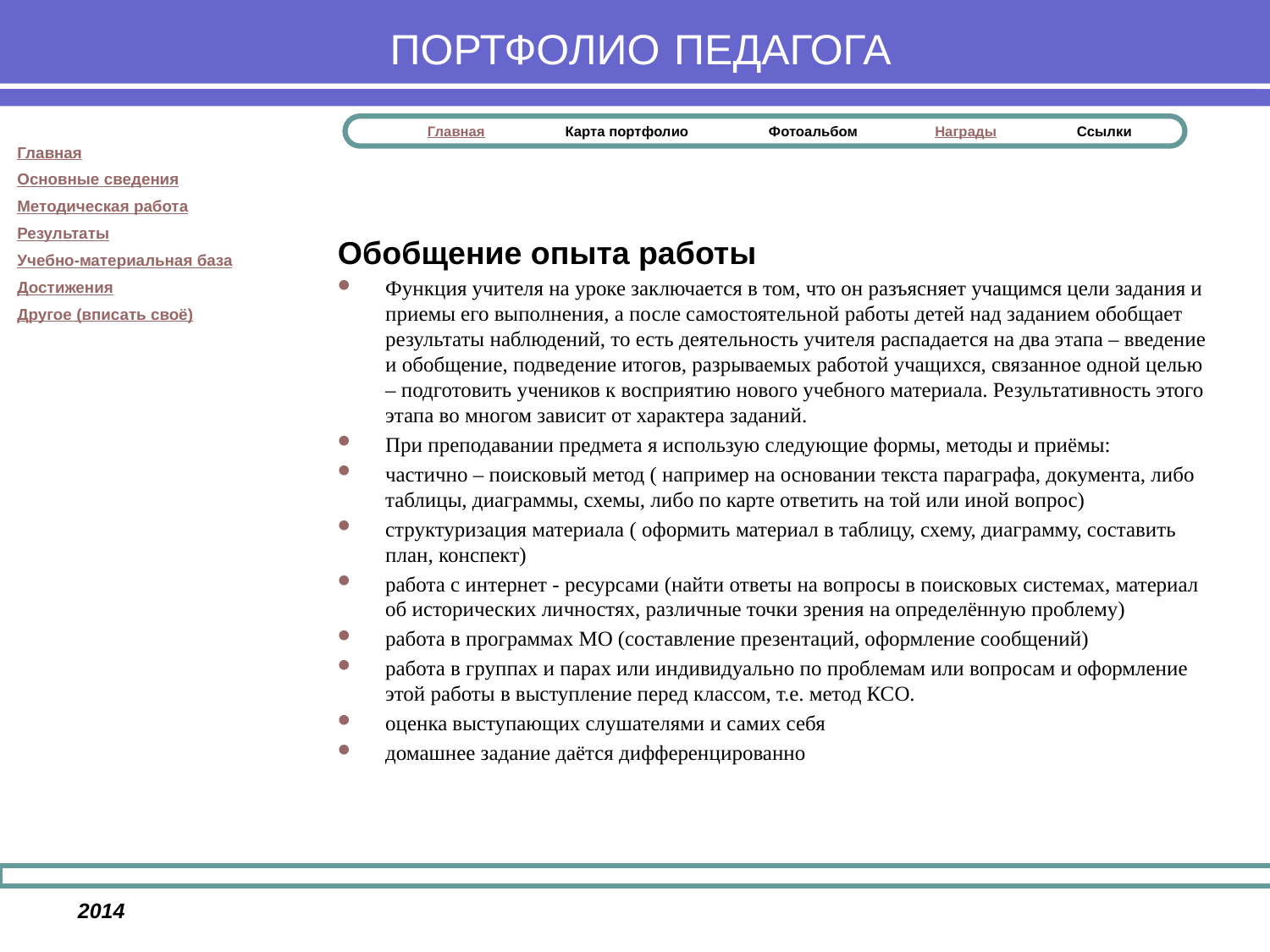

# ПОРТФОЛИО ПЕДАГОГА
Обобщение опыта работы
Функция учителя на уроке заключается в том, что он разъясняет учащимся цели задания и приемы его выполнения, а после самостоятельной работы детей над заданием обобщает результаты наблюдений, то есть деятельность учителя распадается на два этапа – введение и обобщение, подведение итогов, разрываемых работой учащихся, связанное одной целью – подготовить учеников к восприятию нового учебного материала. Результативность этого этапа во многом зависит от характера заданий.
При преподавании предмета я использую следующие формы, методы и приёмы:
частично – поисковый метод ( например на основании текста параграфа, документа, либо таблицы, диаграммы, схемы, либо по карте ответить на той или иной вопрос)
структуризация материала ( оформить материал в таблицу, схему, диаграмму, составить план, конспект)
работа с интернет - ресурсами (найти ответы на вопросы в поисковых системах, материал об исторических личностях, различные точки зрения на определённую проблему)
работа в программах МО (составление презентаций, оформление сообщений)
работа в группах и парах или индивидуально по проблемам или вопросам и оформление этой работы в выступление перед классом, т.е. метод КСО.
оценка выступающих слушателями и самих себя
домашнее задание даётся дифференцированно

2014